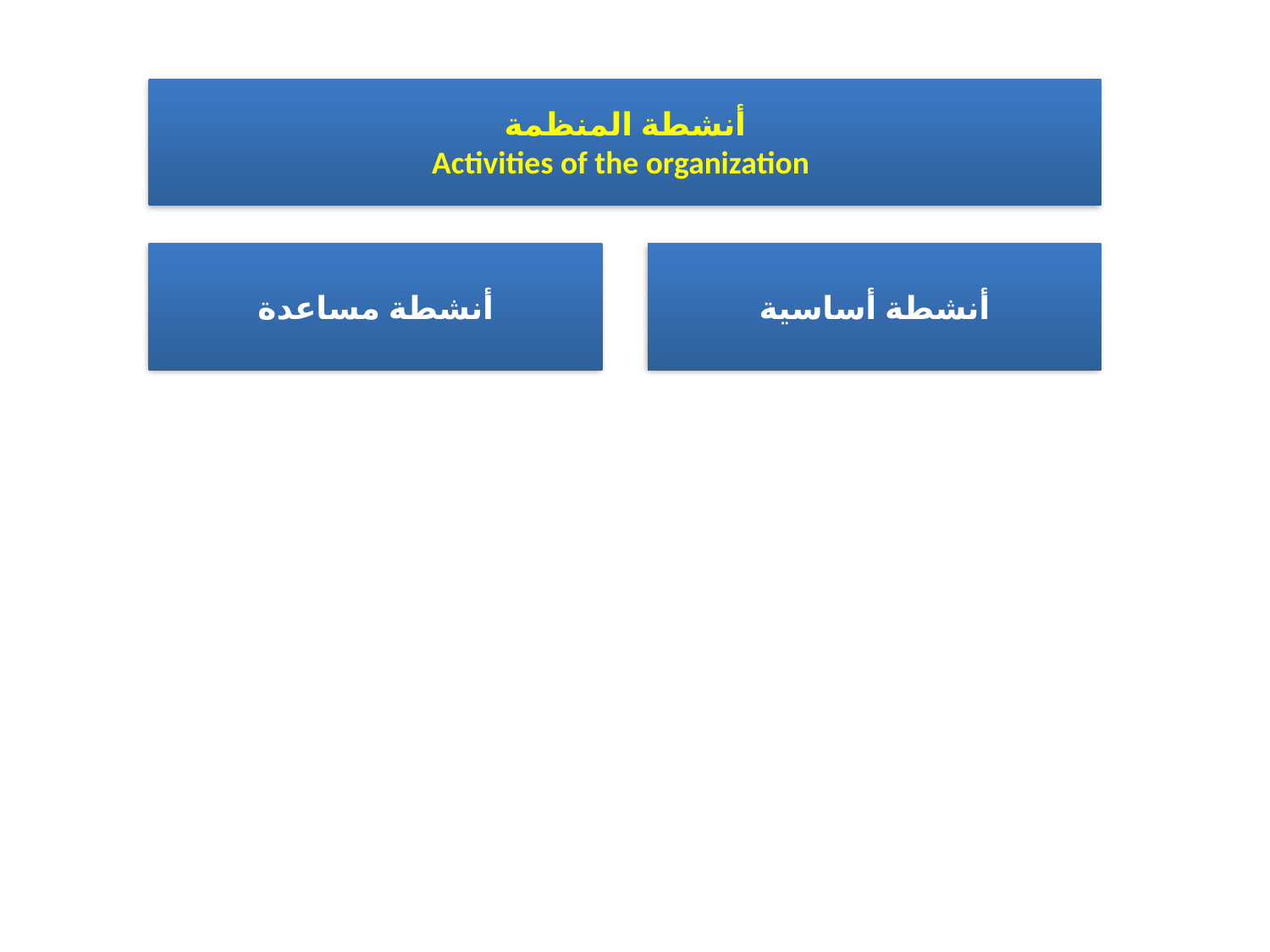

أنشطة المنظمة
 Activities of the organization
أنشطة مساعدة
أنشطة أساسية